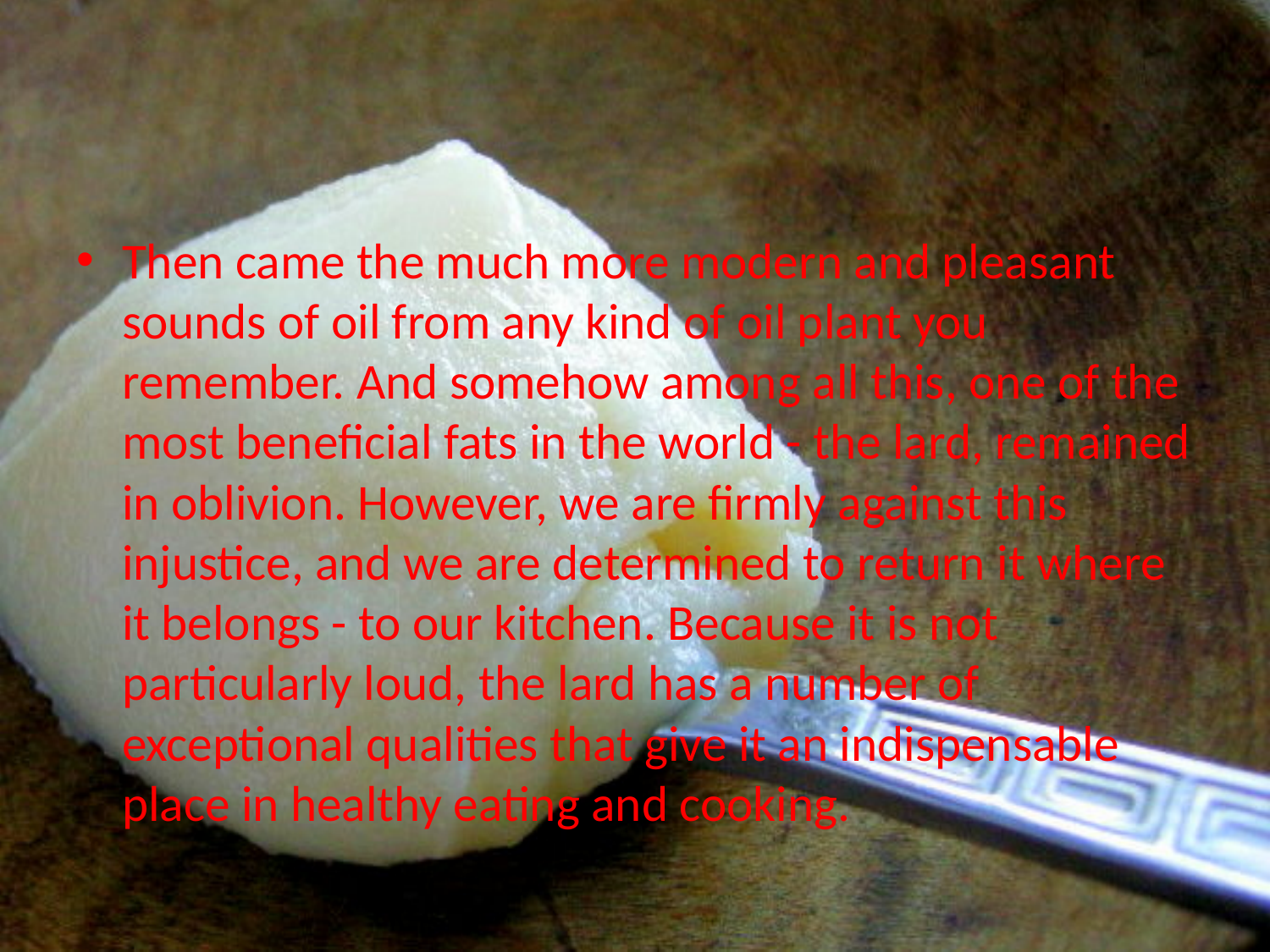

Then came the much more modern and pleasant sounds of oil from any kind of oil plant you remember. And somehow among all this, one of the most beneficial fats in the world - the lard, remained in oblivion. However, we are firmly against this injustice, and we are determined to return it where it belongs - to our kitchen. Because it is not particularly loud, the lard has a number of exceptional qualities that give it an indispensable place in healthy eating and cooking.